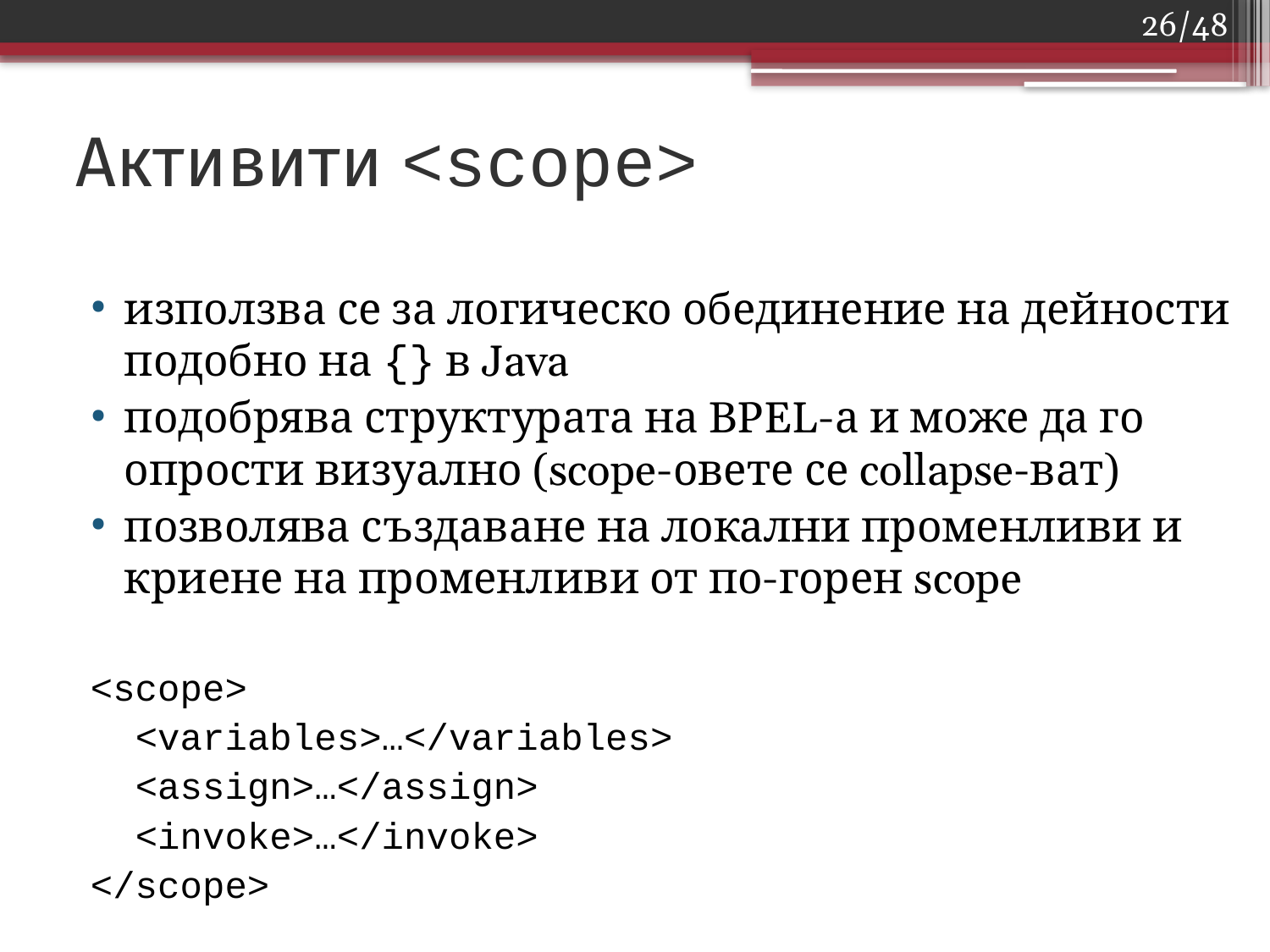

26/48
# Активити <scope>
използва се за логическо обединение на дейности подобно на {} в Java
подобрява структурата на BPEL-а и може да го опрости визуално (scope-овете се collapse-ват)
позволява създаване на локални променливи и криене на променливи от по-горен scope

<scope>
  <variables>…</variables>
  <assign>…</assign>
  <invoke>…</invoke>
</scope>